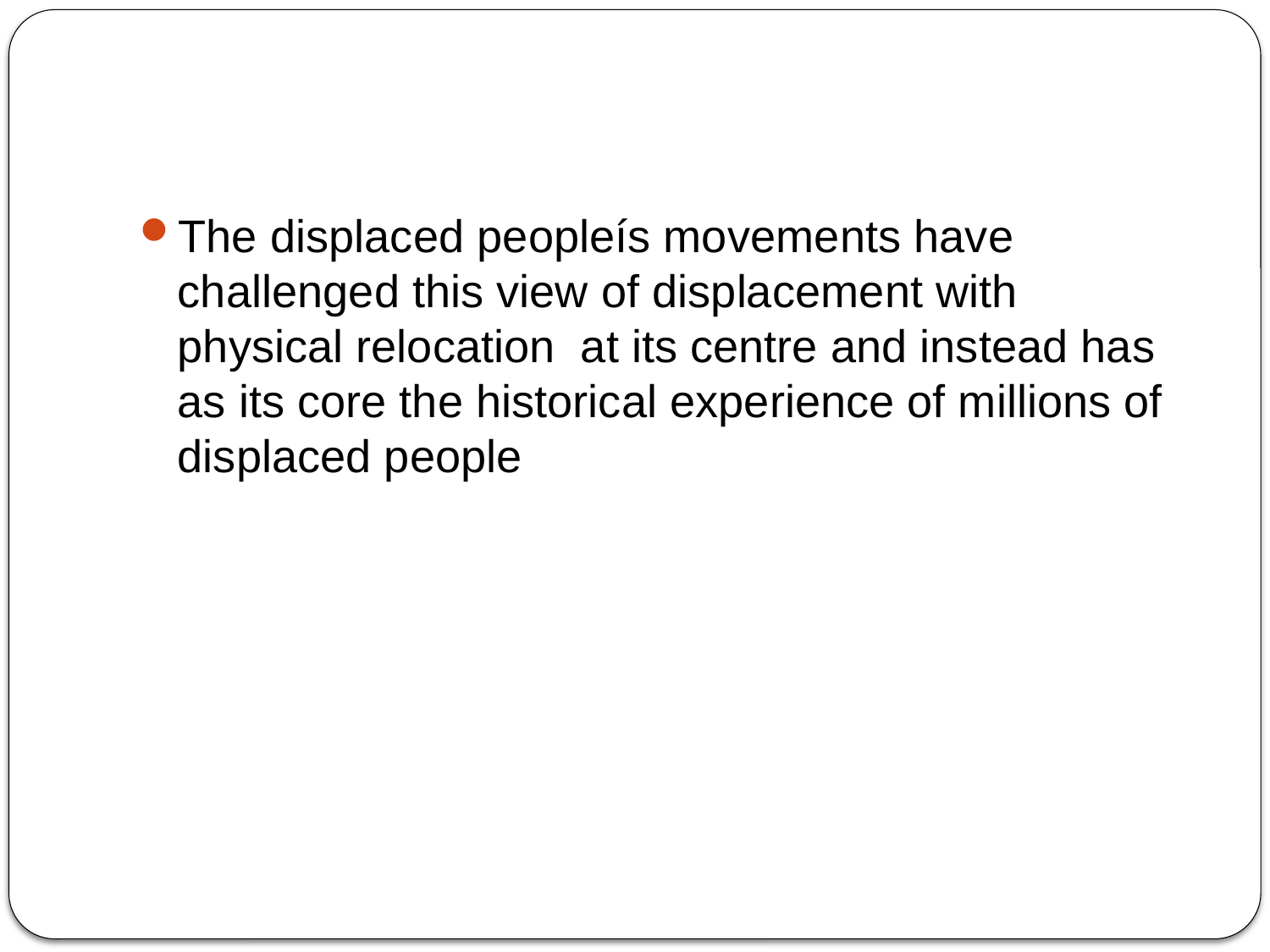

#
The displaced peopleís movements have challenged this view of displacement with physical relocation  at its centre and instead has as its core the historical experience of millions of displaced people